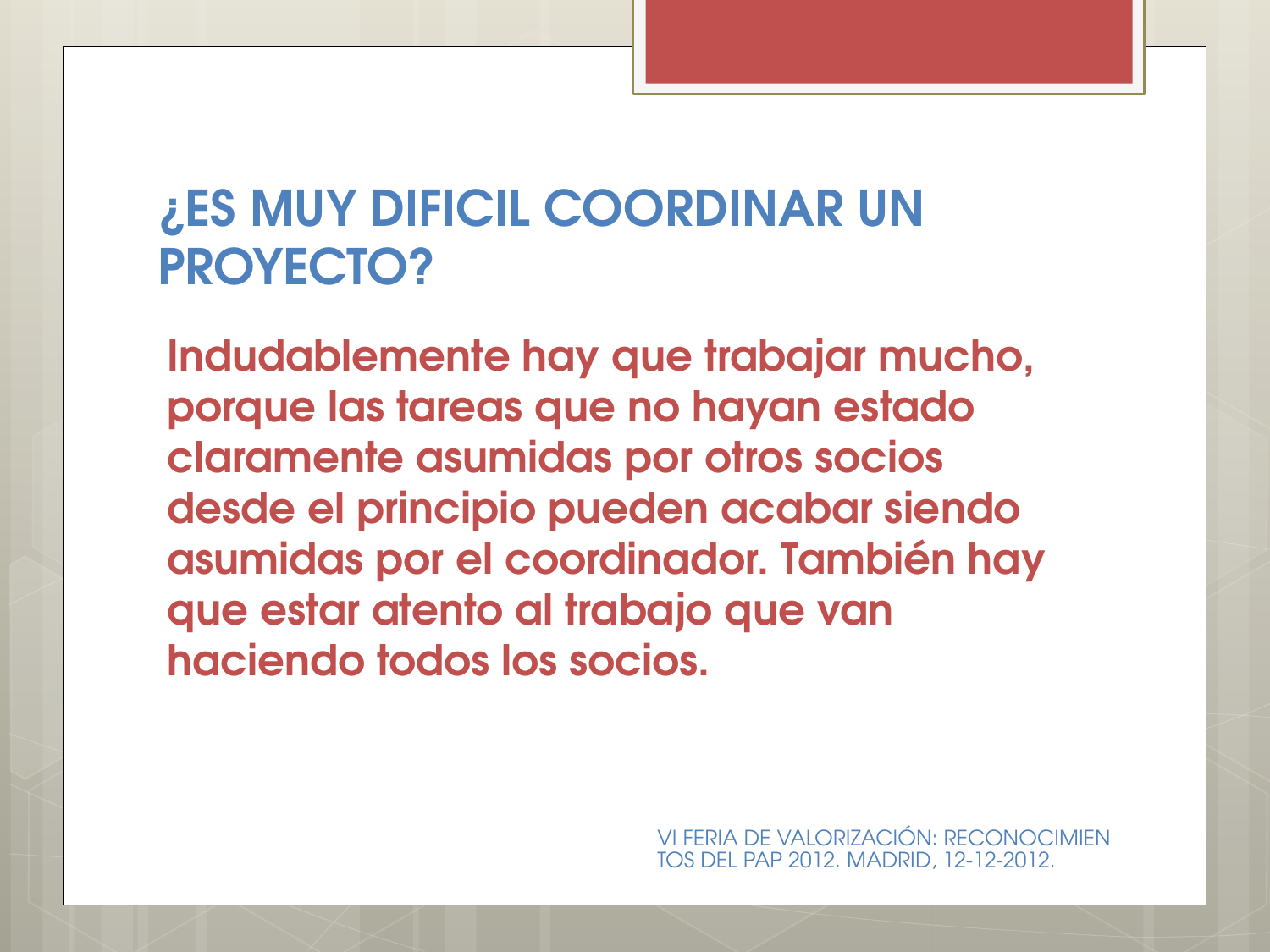

# ¿ES MUY DIFICIL COORDINAR UN PROYECTO?
Indudablemente hay que trabajar mucho, porque las tareas que no hayan estado claramente asumidas por otros socios desde el principio pueden acabar siendo asumidas por el coordinador. También hay que estar atento al trabajo que van haciendo todos los socios.
VI FERIA DE VALORIZACIÓN: RECONOCIMIENTOS DEL PAP 2012. MADRID, 12-12-2012.